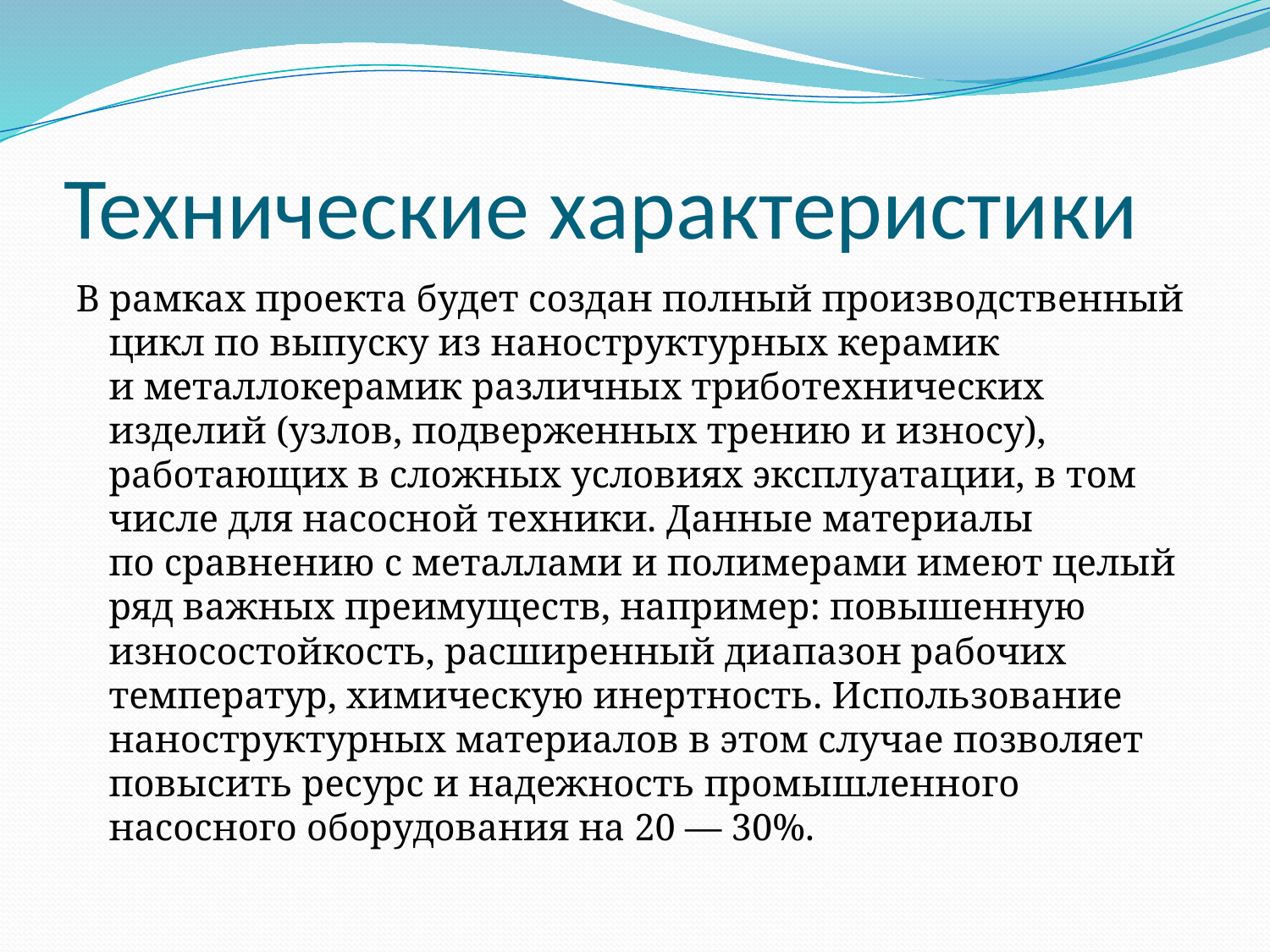

# Технические характеристики
В рамках проекта будет создан полный производственный цикл по выпуску из наноструктурных керамик и металлокерамик различных триботехнических изделий (узлов, подверженных трению и износу), работающих в сложных условиях эксплуатации, в том числе для насосной техники. Данные материалы по сравнению с металлами и полимерами имеют целый ряд важных преимуществ, например: повышенную износостойкость, расширенный диапазон рабочих температур, химическую инертность. Использование наноструктурных материалов в этом случае позволяет повысить ресурс и надежность промышленного насосного оборудования на 20 — 30%.